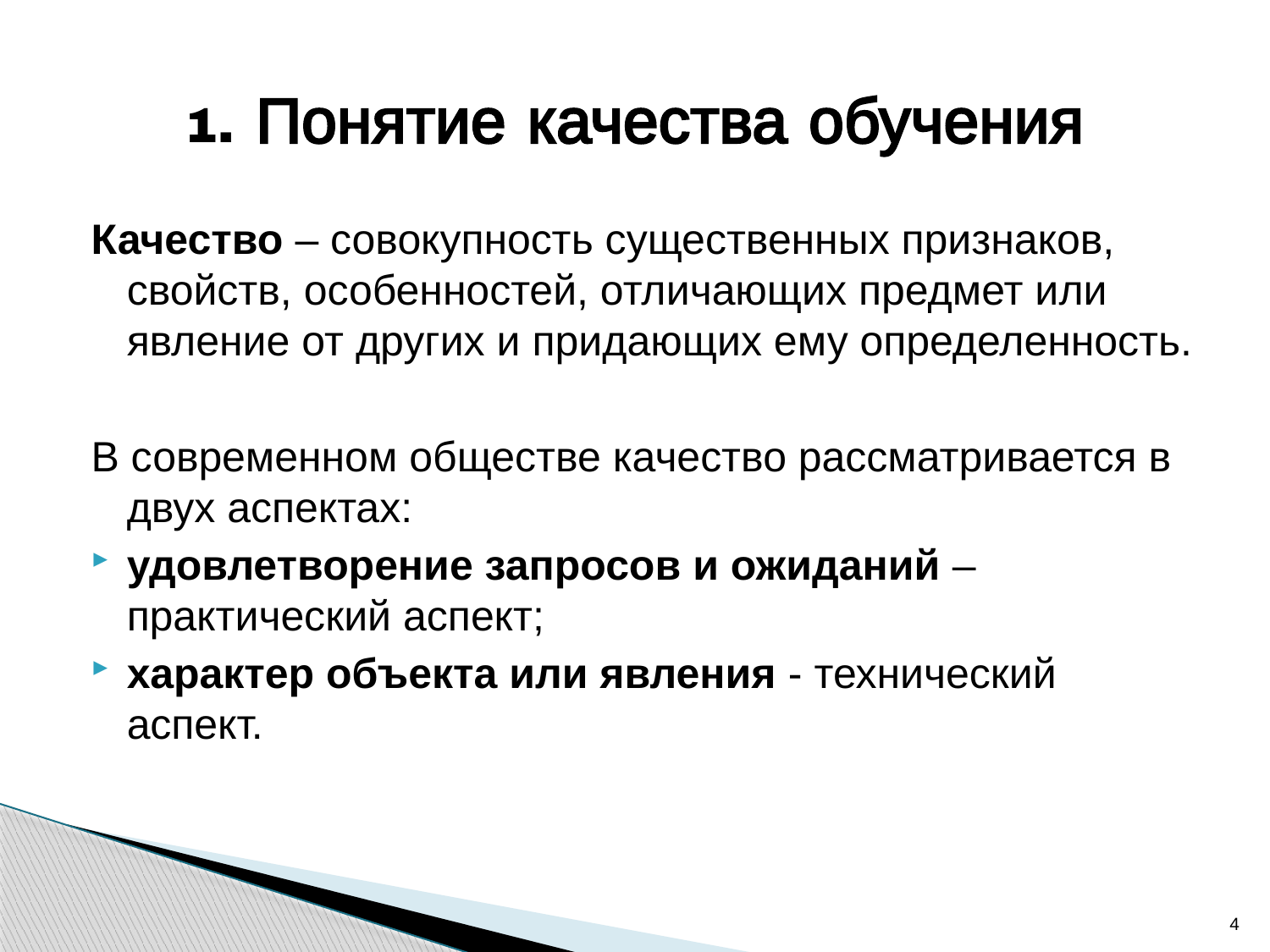

# 1. Понятие качества обучения
Качество – совокупность существенных признаков, свойств, особенностей, отличающих предмет или явление от других и придающих ему определенность.

В современном обществе качество рассматривается в двух аспектах:
удовлетворение запросов и ожиданий –практический аспект;
характер объекта или явления - технический аспект.

4